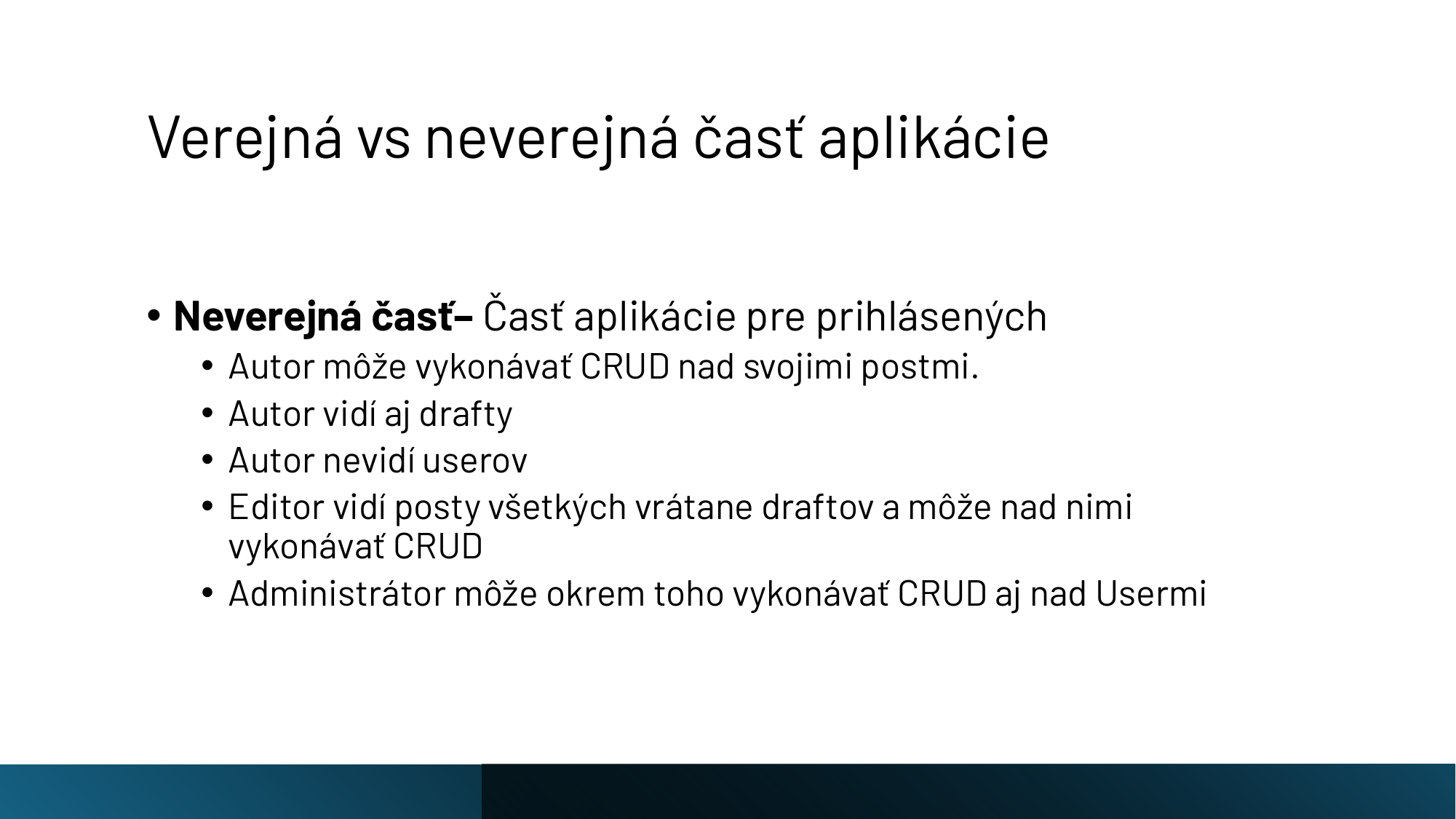

# Verejná vs neverejná časť aplikácie
Neverejná časť– Časť aplikácie pre prihlásených
Autor môže vykonávať CRUD nad svojimi postmi.
Autor vidí aj drafty
Autor nevidí userov
Editor vidí posty všetkých vrátane draftov a môže nad nimi vykonávať CRUD
Administrátor môže okrem toho vykonávať CRUD aj nad Usermi